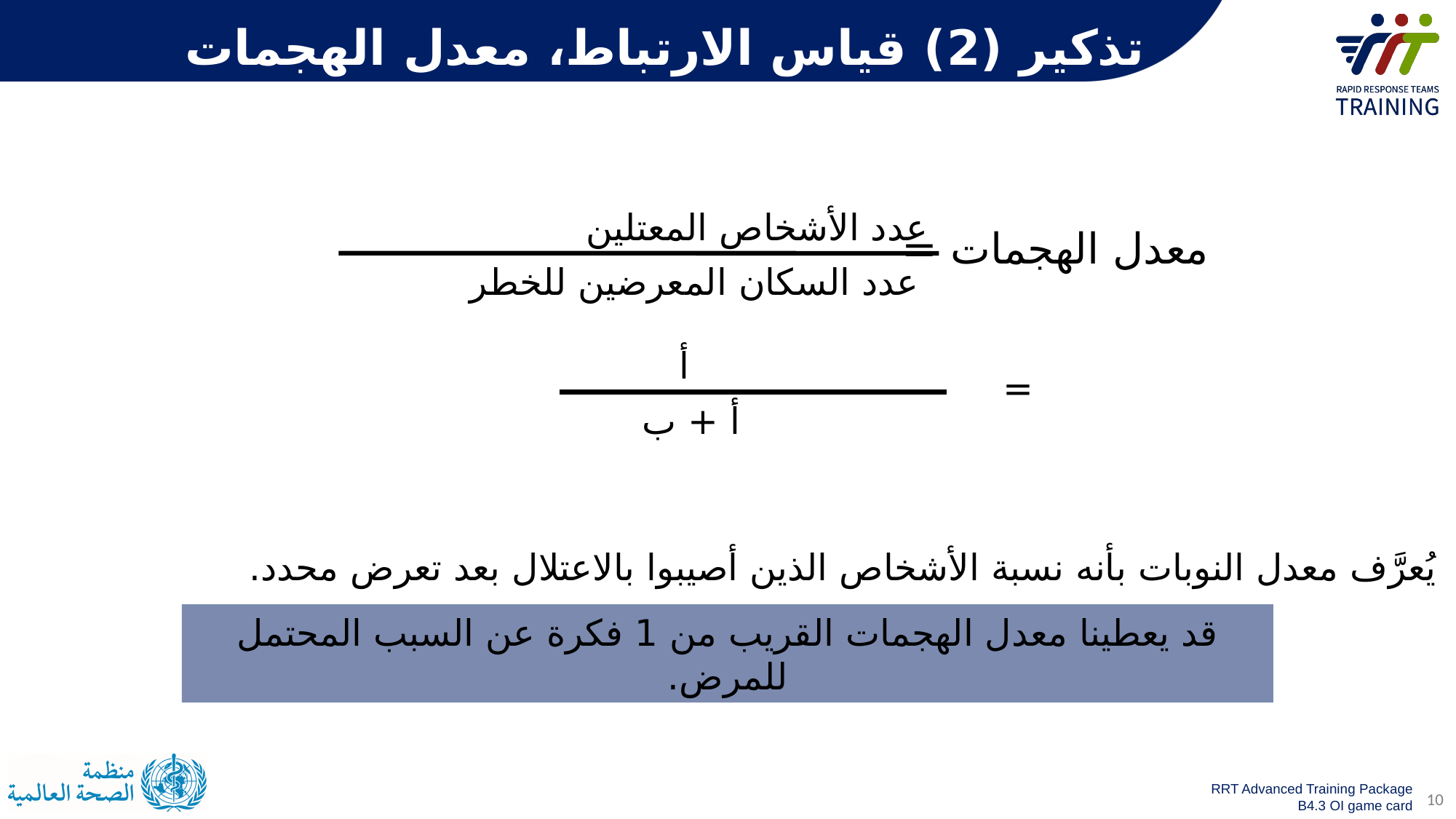

تذكير (2) قياس الارتباط، معدل الهجمات
عدد الأشخاص المعتلين
معدل الهجمات =

عدد السكان المعرضين للخطر
أ
=

أ + ب
يُعرَّف معدل النوبات بأنه نسبة الأشخاص الذين أصيبوا بالاعتلال بعد تعرض محدد.
قد يعطينا معدل الهجمات القريب من 1 فكرة عن السبب المحتمل للمرض.